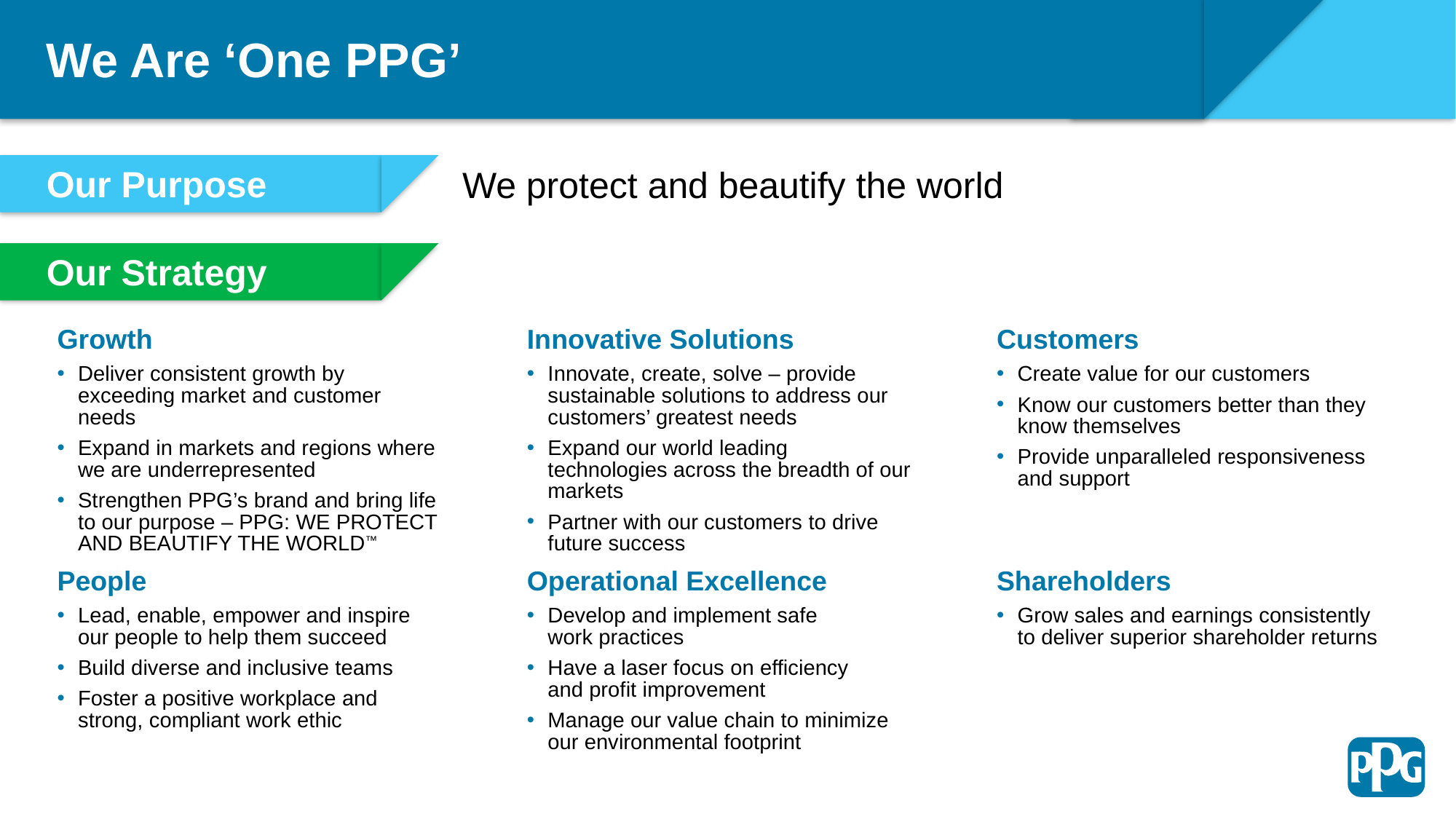

We Are ‘One PPG’

Our Purpose
We protect and beautify the world

Our Strategy
Growth
Deliver consistent growth by exceeding market and customer needs
Expand in markets and regions where we are underrepresented
Strengthen PPG’s brand and bring life to our purpose – PPG: WE PROTECT AND BEAUTIFY THE WORLD™
Innovative Solutions
Innovate, create, solve – provide sustainable solutions to address our customers’ greatest needs
Expand our world leading technologies across the breadth of our markets
Partner with our customers to drive future success
Customers
Create value for our customers
Know our customers better than they know themselves
Provide unparalleled responsiveness and support
People
Lead, enable, empower and inspire our people to help them succeed
Build diverse and inclusive teams
Foster a positive workplace and strong, compliant work ethic
Operational Excellence
Develop and implement safe
work practices
Have a laser focus on efficiency
and profit improvement
Manage our value chain to minimize our environmental footprint
Shareholders
Grow sales and earnings consistently to deliver superior shareholder returns